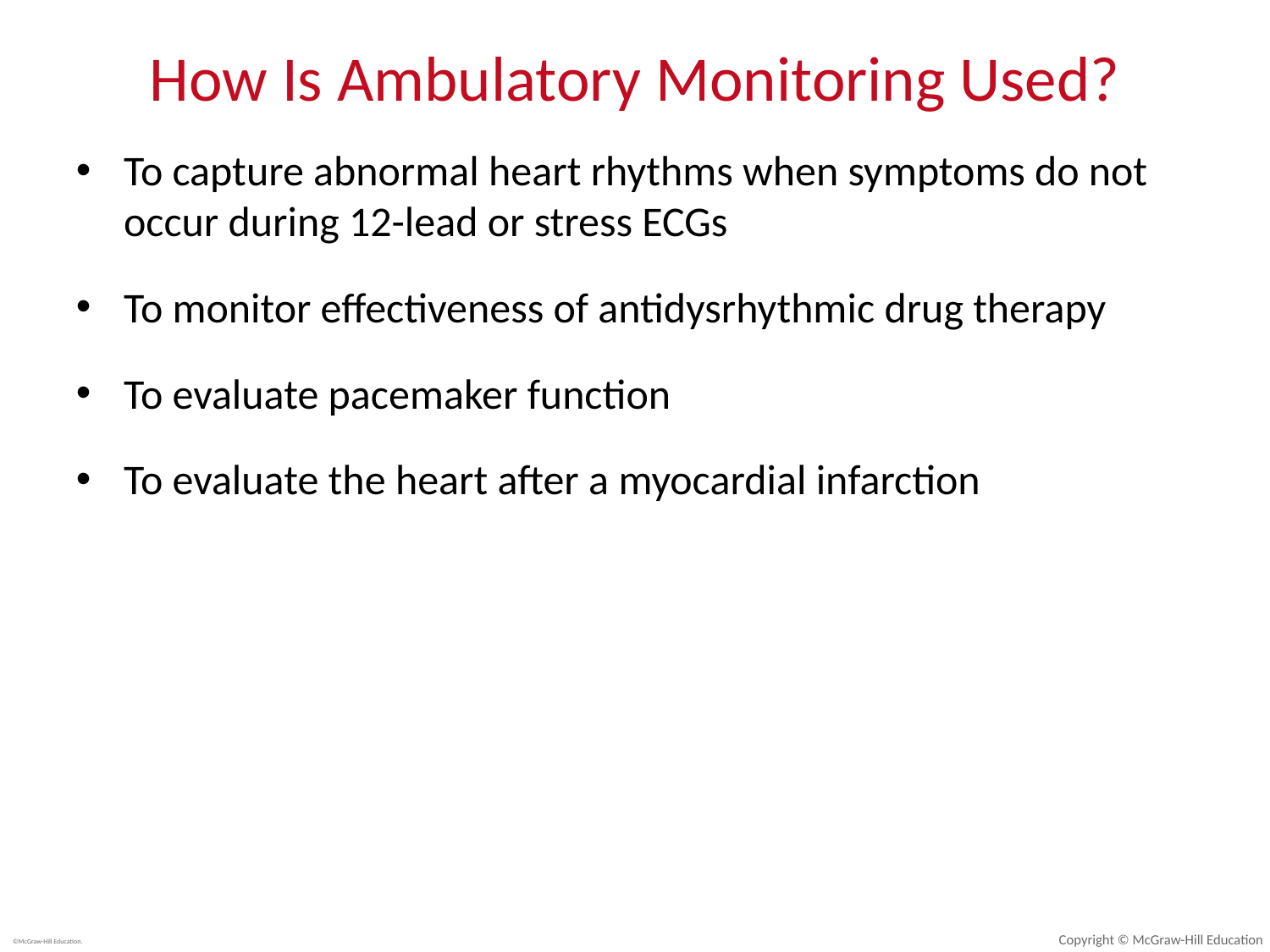

# How Is Ambulatory Monitoring Used?
To capture abnormal heart rhythms when symptoms do not occur during 12-lead or stress ECGs
To monitor effectiveness of antidysrhythmic drug therapy
To evaluate pacemaker function
To evaluate the heart after a myocardial infarction

Copyright © McGraw-Hill Education